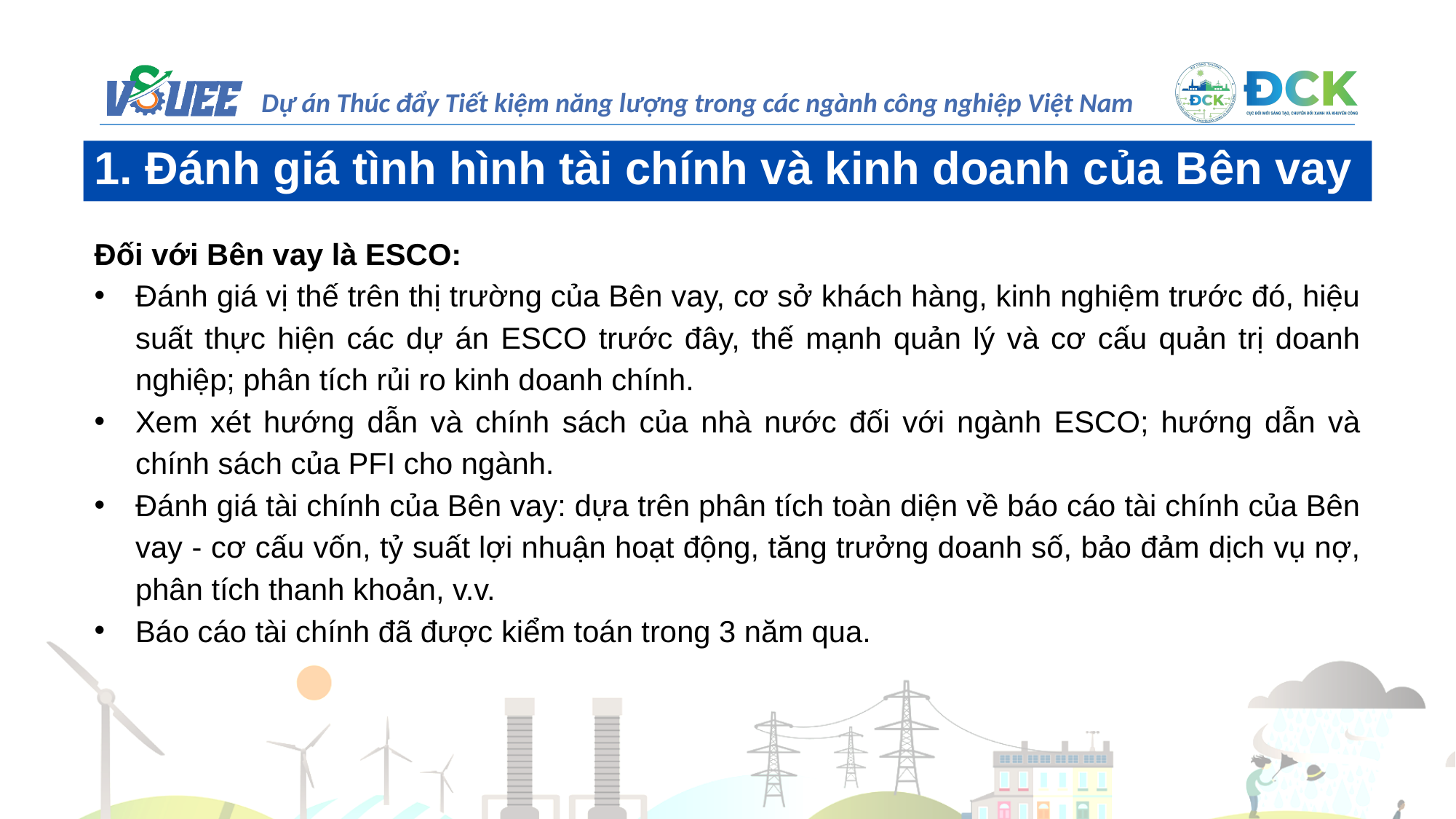

1. Đánh giá tình hình tài chính và kinh doanh của Bên vay
Đối với Bên vay là ESCO:
Đánh giá vị thế trên thị trường của Bên vay, cơ sở khách hàng, kinh nghiệm trước đó, hiệu suất thực hiện các dự án ESCO trước đây, thế mạnh quản lý và cơ cấu quản trị doanh nghiệp; phân tích rủi ro kinh doanh chính.
Xem xét hướng dẫn và chính sách của nhà nước đối với ngành ESCO; hướng dẫn và chính sách của PFI cho ngành.
Đánh giá tài chính của Bên vay: dựa trên phân tích toàn diện về báo cáo tài chính của Bên vay - cơ cấu vốn, tỷ suất lợi nhuận hoạt động, tăng trưởng doanh số, bảo đảm dịch vụ nợ, phân tích thanh khoản, v.v.
Báo cáo tài chính đã được kiểm toán trong 3 năm qua.